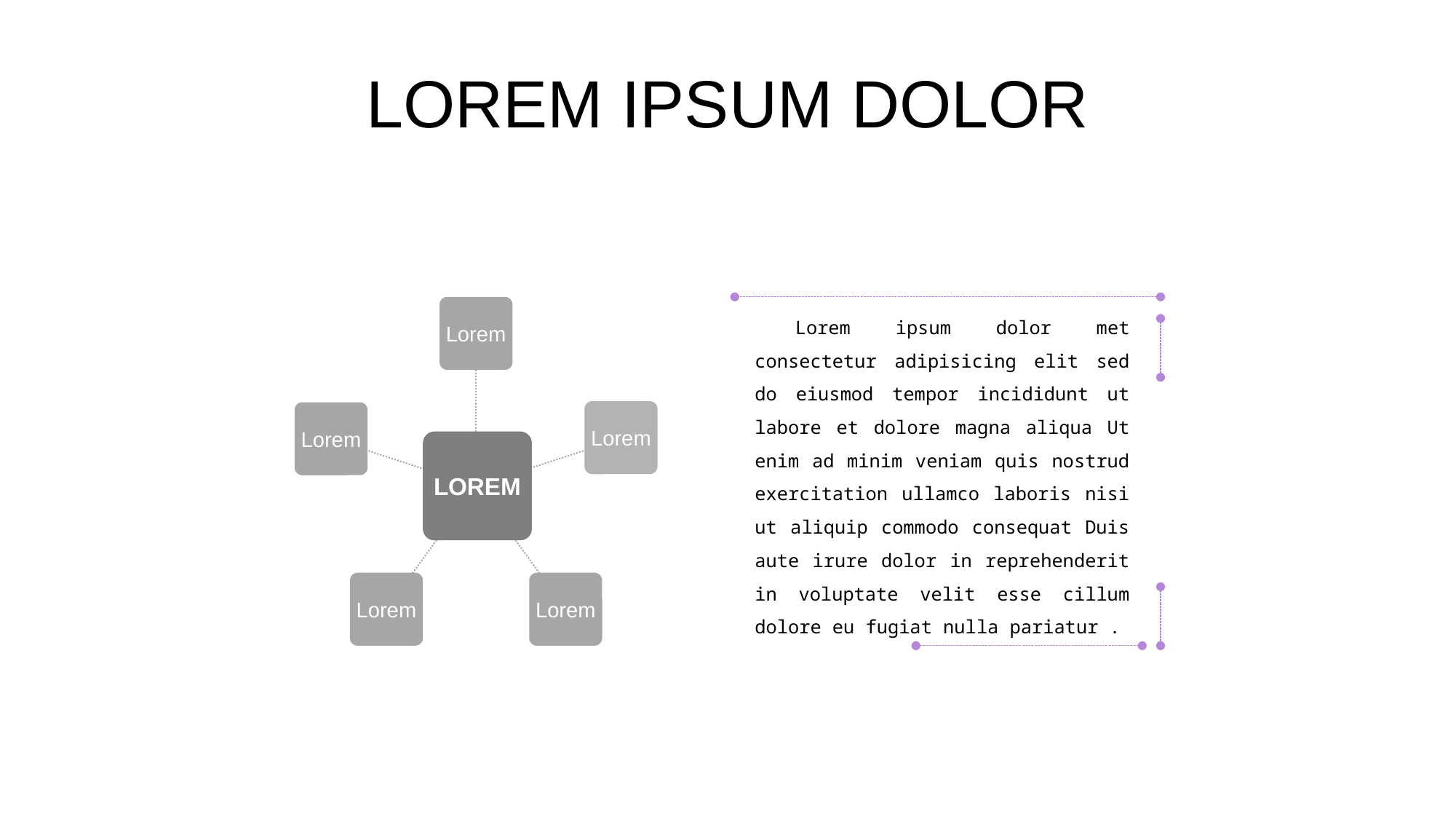

# LOREM IPSUM DOLOR
Lorem
Lorem ipsum dolor met consectetur adipisicing elit sed do eiusmod tempor incididunt ut labore et dolore magna aliqua Ut enim ad minim veniam quis nostrud exercitation ullamco laboris nisi ut aliquip commodo consequat Duis aute irure dolor in reprehenderit in voluptate velit esse cillum dolore eu fugiat nulla pariatur .

Lorem
Lorem
LOREM

Lorem
Lorem